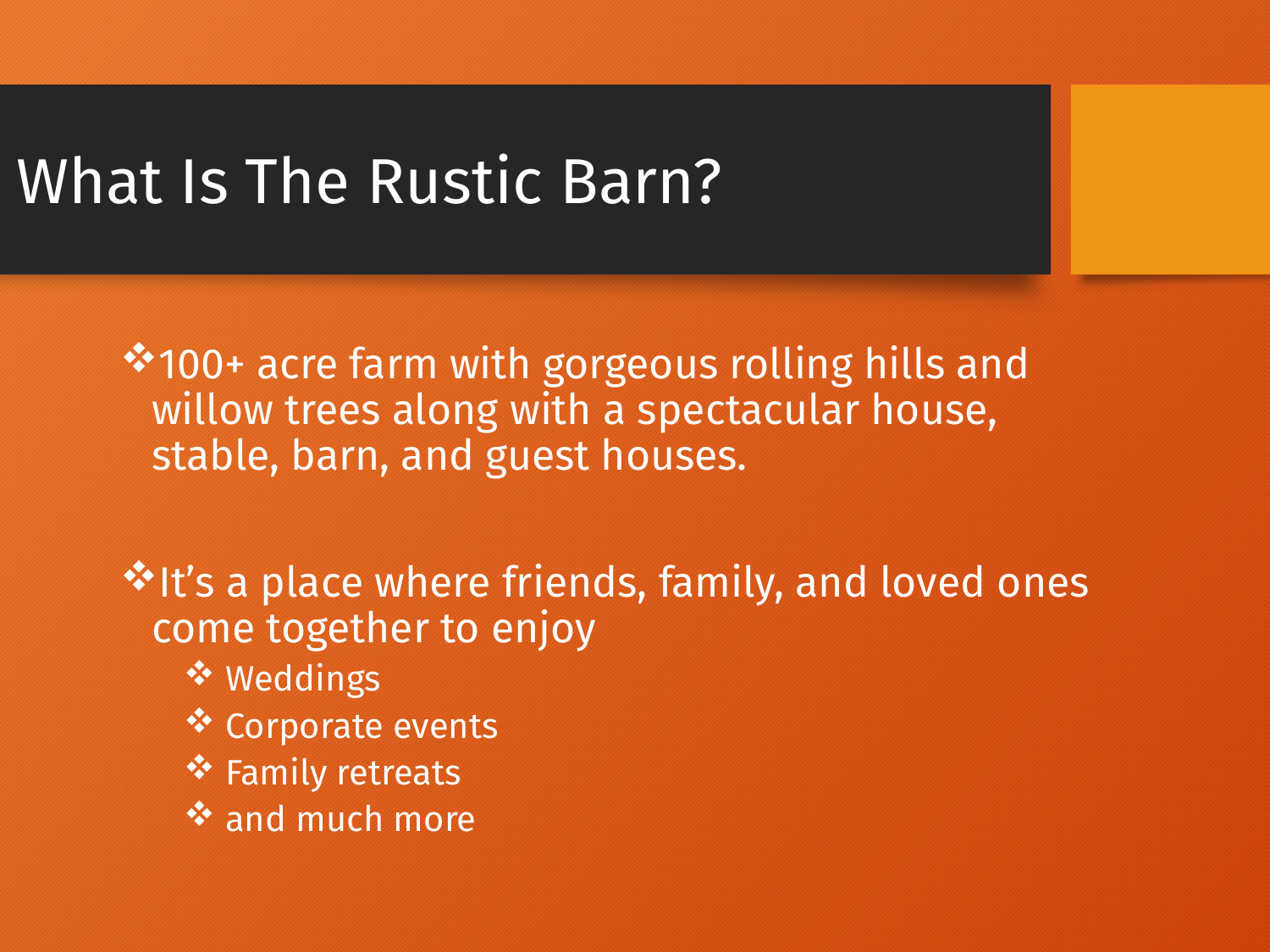

# What Is The Rustic Barn?
100+ acre farm with gorgeous rolling hills and willow trees along with a spectacular house, stable, barn, and guest houses.

It’s a place where friends, family, and loved ones come together to enjoy
 Weddings
 Corporate events
 Family retreats
 and much more